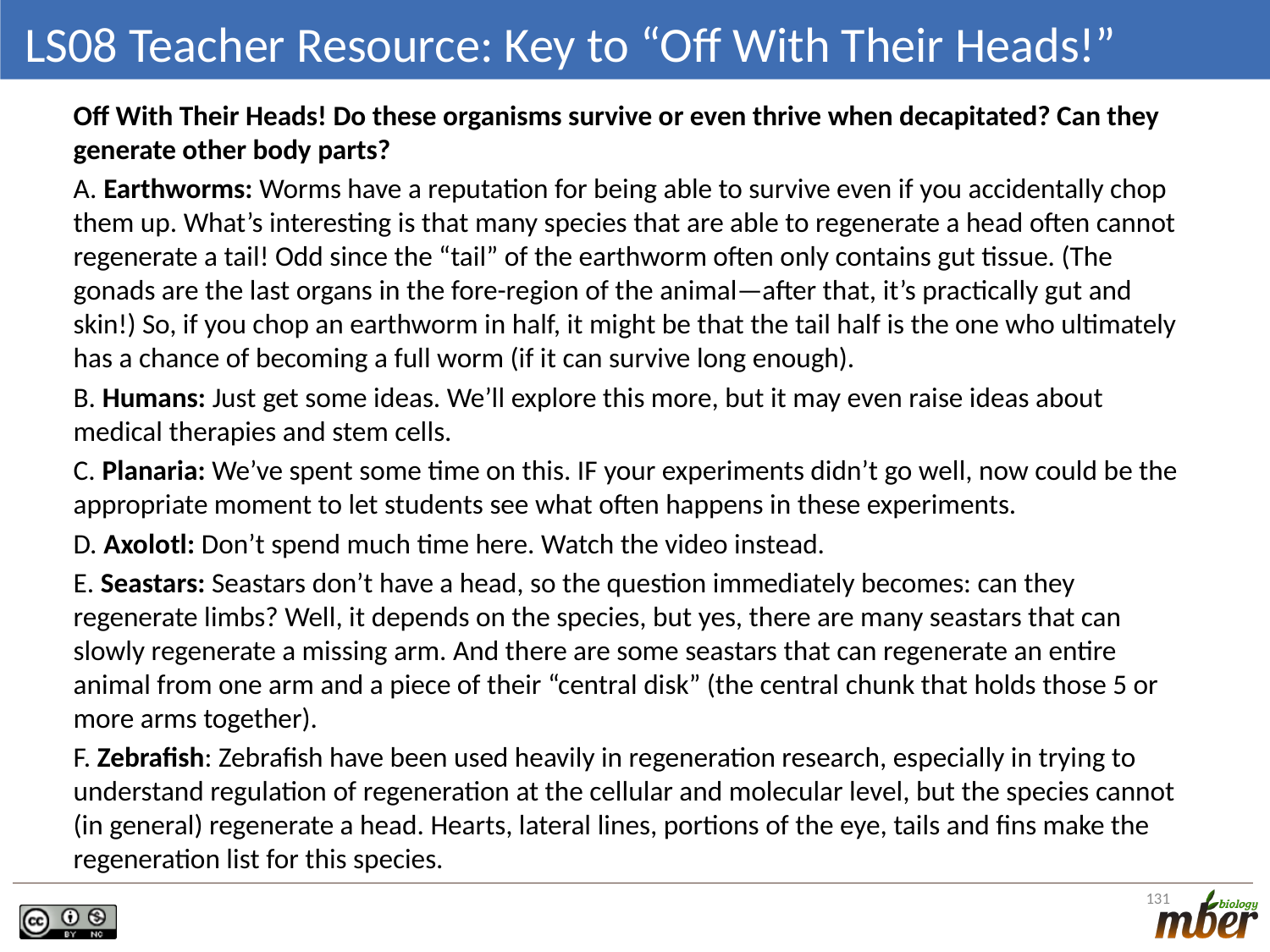

# LS08 Teacher Resource: Key to “Off With Their Heads!”
Off With Their Heads! Do these organisms survive or even thrive when decapitated? Can they generate other body parts?
A. Earthworms: Worms have a reputation for being able to survive even if you accidentally chop them up. What’s interesting is that many species that are able to regenerate a head often cannot regenerate a tail! Odd since the “tail” of the earthworm often only contains gut tissue. (The gonads are the last organs in the fore-region of the animal—after that, it’s practically gut and skin!) So, if you chop an earthworm in half, it might be that the tail half is the one who ultimately has a chance of becoming a full worm (if it can survive long enough).
B. Humans: Just get some ideas. We’ll explore this more, but it may even raise ideas about medical therapies and stem cells.
C. Planaria: We’ve spent some time on this. IF your experiments didn’t go well, now could be the appropriate moment to let students see what often happens in these experiments.
D. Axolotl: Don’t spend much time here. Watch the video instead.
E. Seastars: Seastars don’t have a head, so the question immediately becomes: can they regenerate limbs? Well, it depends on the species, but yes, there are many seastars that can slowly regenerate a missing arm. And there are some seastars that can regenerate an entire animal from one arm and a piece of their “central disk” (the central chunk that holds those 5 or more arms together).
F. Zebrafish: Zebrafish have been used heavily in regeneration research, especially in trying to understand regulation of regeneration at the cellular and molecular level, but the species cannot (in general) regenerate a head. Hearts, lateral lines, portions of the eye, tails and fins make the regeneration list for this species.

131